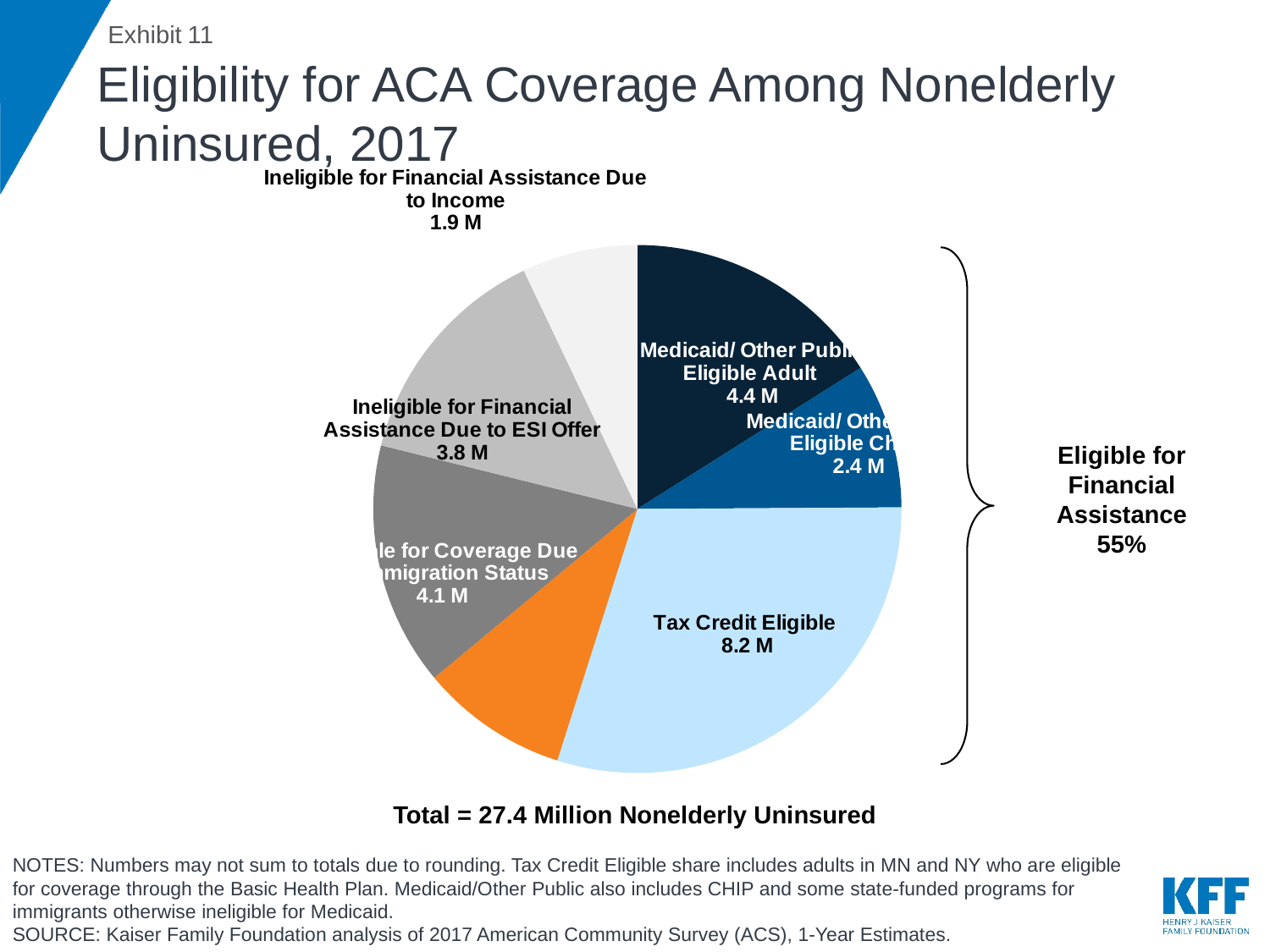

# Eligibility for ACA Coverage Among Nonelderly Uninsured, 2017

### Chart

| Category | Column1 |
|---|---|
| Medicaid/ Other Public Eligible Adult
4.4 M | 0.16026216143981292 |
| Medicaid/ Other Public Eligible Child
2.4 M | 0.08879496970977975 |
| Tax Credit Eligible
8.2 M | 0.29997229387058044 |
| In the Coverage Gap
2.5 M | 0.09056837390815539 |
| Ineligible for Coverage Due to Immigration Status
4.1 M | 0.14915911732794962 |
| Ineligible for Financial Assistance Due to ESI Offer
3.8 M | 0.1404889147166022 |
| Ineligible for Financial Assistance Due to Income
1.9 M | 0.07075416902711949 |
Eligible for Financial Assistance
55%
Total = 27.4 Million Nonelderly Uninsured
NOTES: Numbers may not sum to totals due to rounding. Tax Credit Eligible share includes adults in MN and NY who are eligible for coverage through the Basic Health Plan. Medicaid/Other Public also includes CHIP and some state-funded programs for immigrants otherwise ineligible for Medicaid.
SOURCE: Kaiser Family Foundation analysis of 2017 American Community Survey (ACS), 1-Year Estimates.